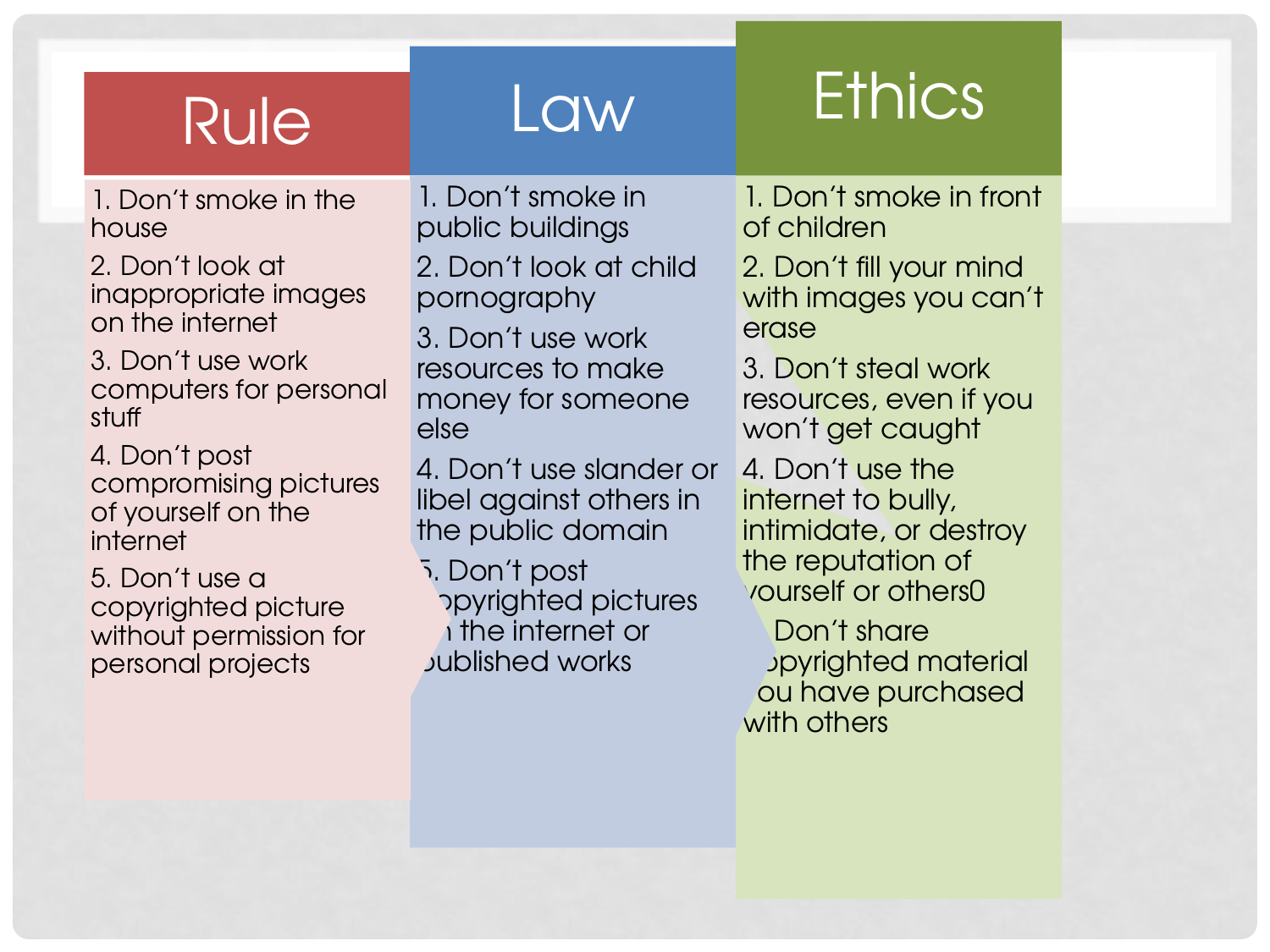

1. Don’t smoke in front of children
2. Don’t fill your mind with images you can’t erase
3. Don’t steal work resources, even if you won’t get caught
4. Don’t use the internet to bully, intimidate, or destroy the reputation of yourself or others0
5. Don’t share copyrighted material you have purchased  with others
Ethics
1. Don’t smoke in public buildings
2. Don’t look at child pornography
3. Don’t use work resources to make money for someone else
4. Don’t use slander or libel against others in the public domain
5. Don’t post copyrighted pictures on the internet or published works
Law
1. Don’t smoke in the house
2. Don’t look at inappropriate images on the internet
3. Don’t use work computers for personal stuff
4. Don’t post compromising pictures of yourself on the internet
5. Don’t use a copyrighted picture without permission for personal projects
Rule